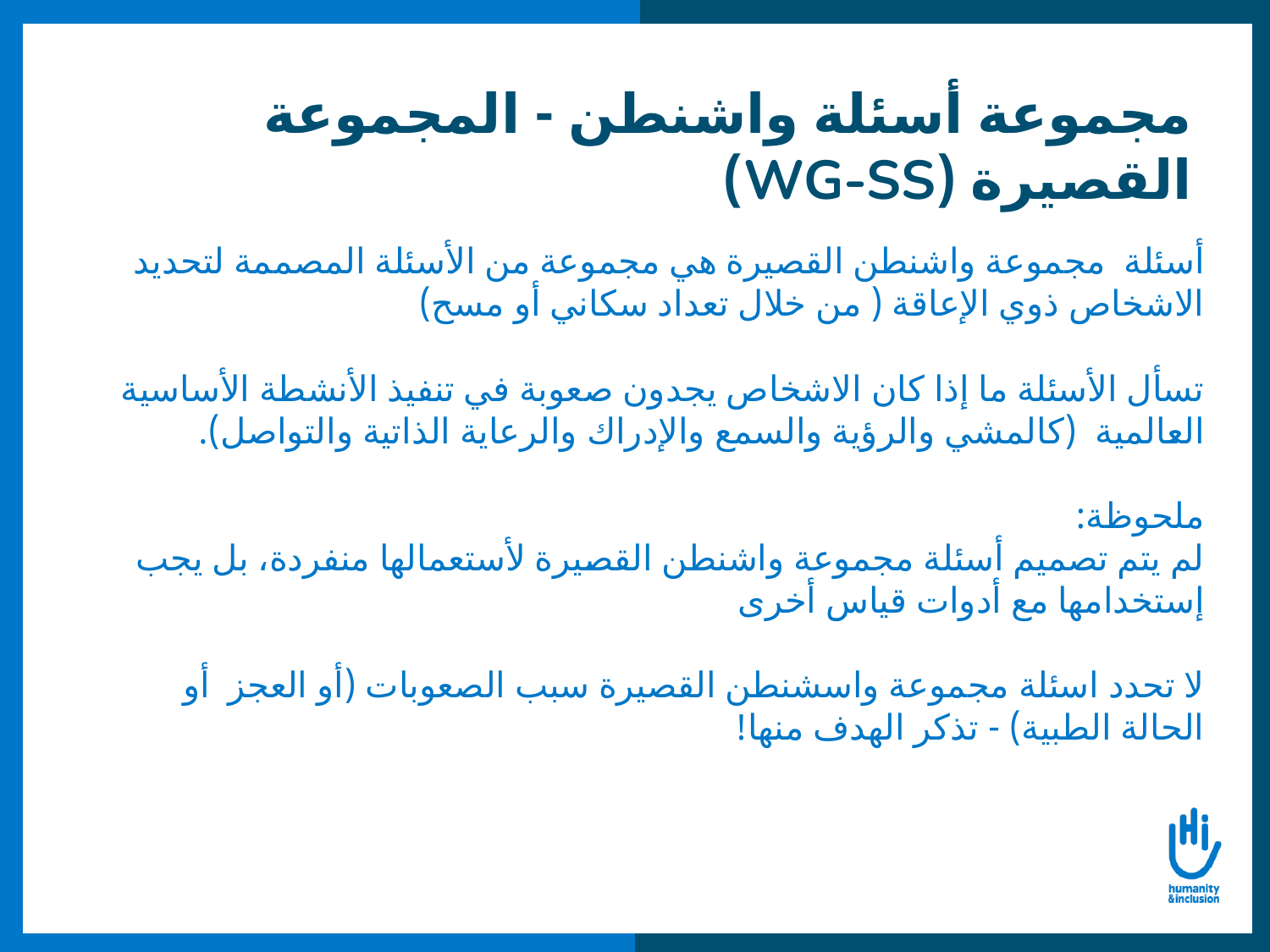

# مجموعة أسئلة واشنطن - المجموعة القصيرة (WG-SS)
أسئلة  مجموعة واشنطن القصيرة هي مجموعة من الأسئلة المصممة لتحديد  الاشخاص ذوي الإعاقة ( من خلال تعداد سكاني أو مسح)

تسأل الأسئلة ما إذا كان الاشخاص يجدون صعوبة في تنفيذ الأنشطة الأساسية العالمية  (كالمشي والرؤية والسمع والإدراك والرعاية الذاتية والتواصل).

ملحوظة:
لم يتم تصميم أسئلة مجموعة واشنطن القصيرة لأستعمالها منفردة، بل يجب إستخدامها مع أدوات قياس أخرى

لا تحدد اسئلة مجموعة واسشنطن القصيرة سبب الصعوبات (أو العجز  أو الحالة الطبية) - تذكر الهدف منها!